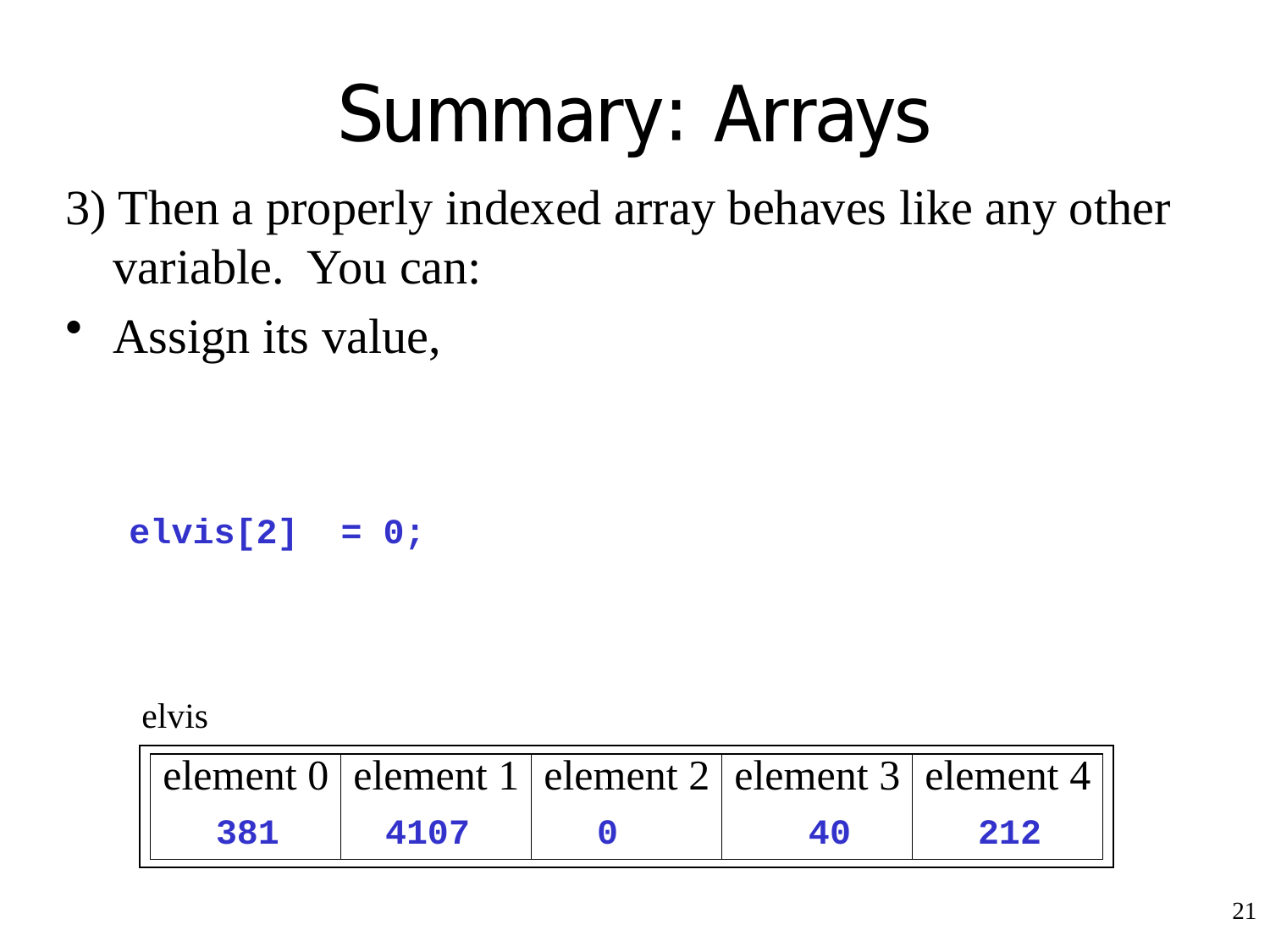

# Summary: Arrays
3) Then a properly indexed array behaves like any other variable.  You can:
Assign its value,
Use its value in an expression, and
Set its index using a variable or an expression:
   elvis[2]  = 0;
elvis
element 0
element 1
element 2
element 3
element 4

381     4107      0         40      212
21